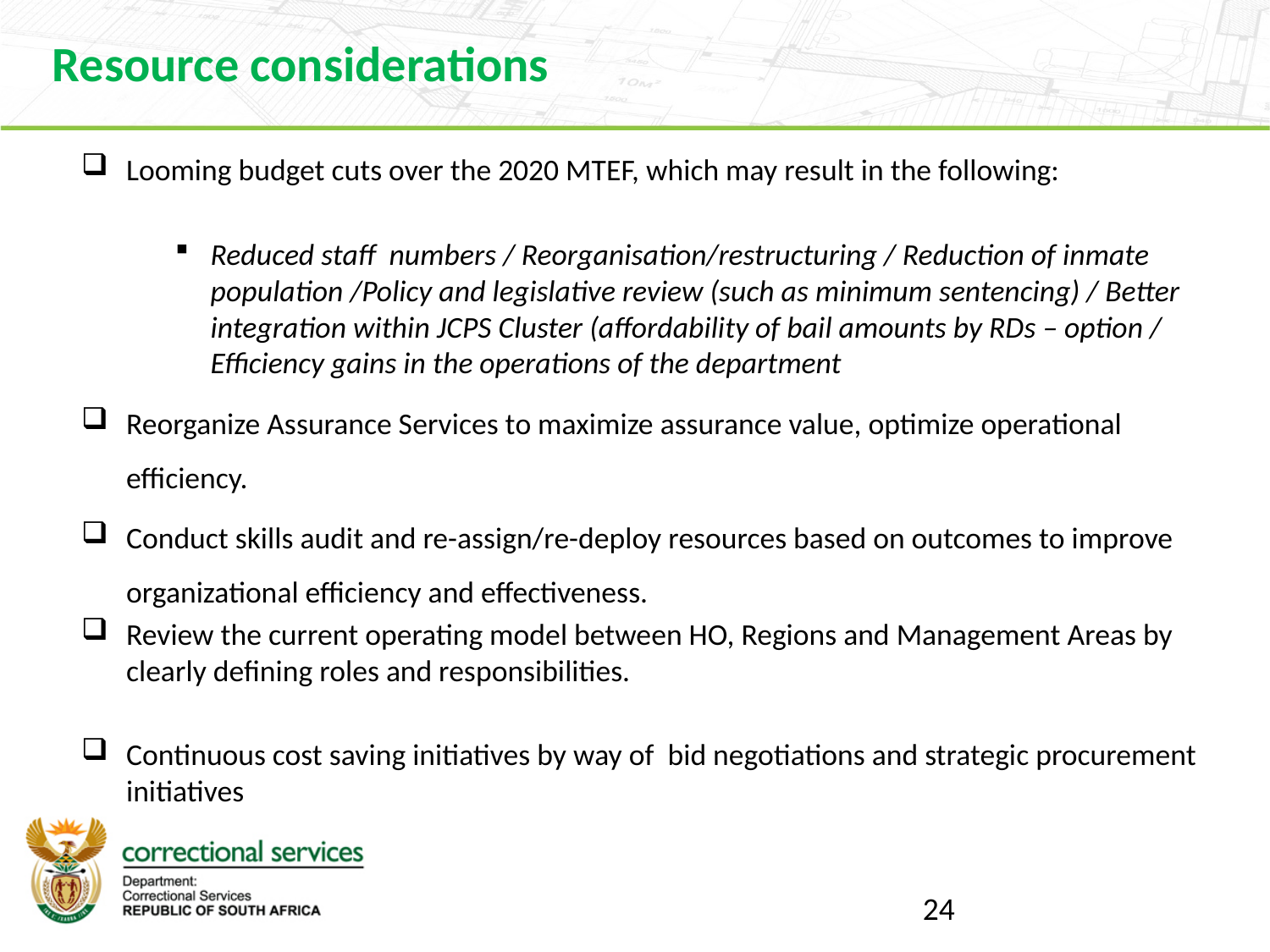

Resource considerations

Looming budget cuts over the 2020 MTEF, which may result in the following:

Reduced staff  numbers / Reorganisation/restructuring / Reduction of inmate population /Policy and legislative review (such as minimum sentencing) / Better integration within JCPS Cluster (affordability of bail amounts by RDs – option / Efficiency gains in the operations of the department
Reorganize Assurance Services to maximize assurance value, optimize operational efficiency.
Conduct skills audit and re-assign/re-deploy resources based on outcomes to improve organizational efficiency and effectiveness.
Review the current operating model between HO, Regions and Management Areas by clearly defining roles and responsibilities.

Continuous cost saving initiatives by way of  bid negotiations and strategic procurement initiatives

24